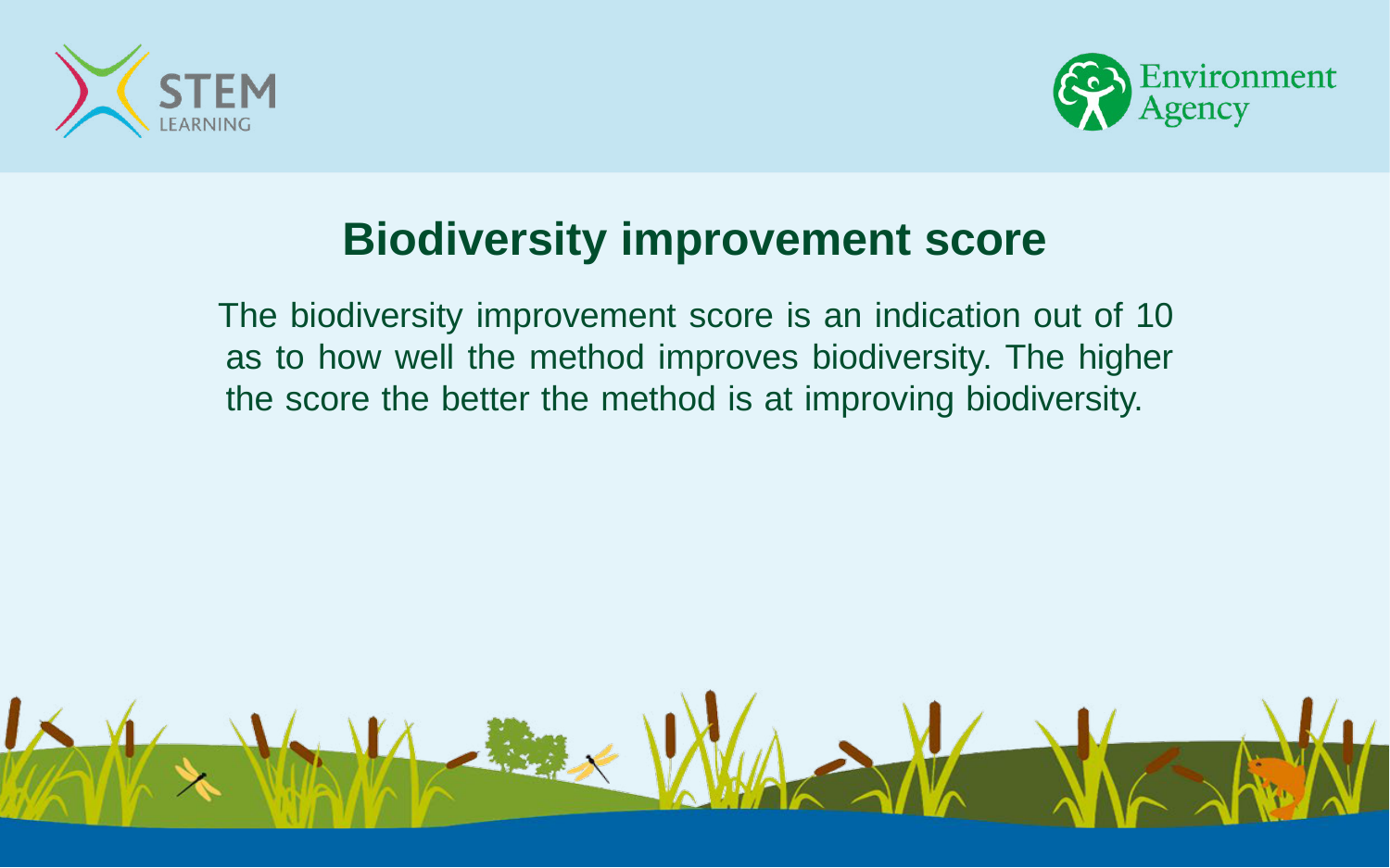

# Biodiversity improvement score
The biodiversity improvement score is an indication out of 10 as to how well the method improves biodiversity. The higher the score the better the method is at improving biodiversity.